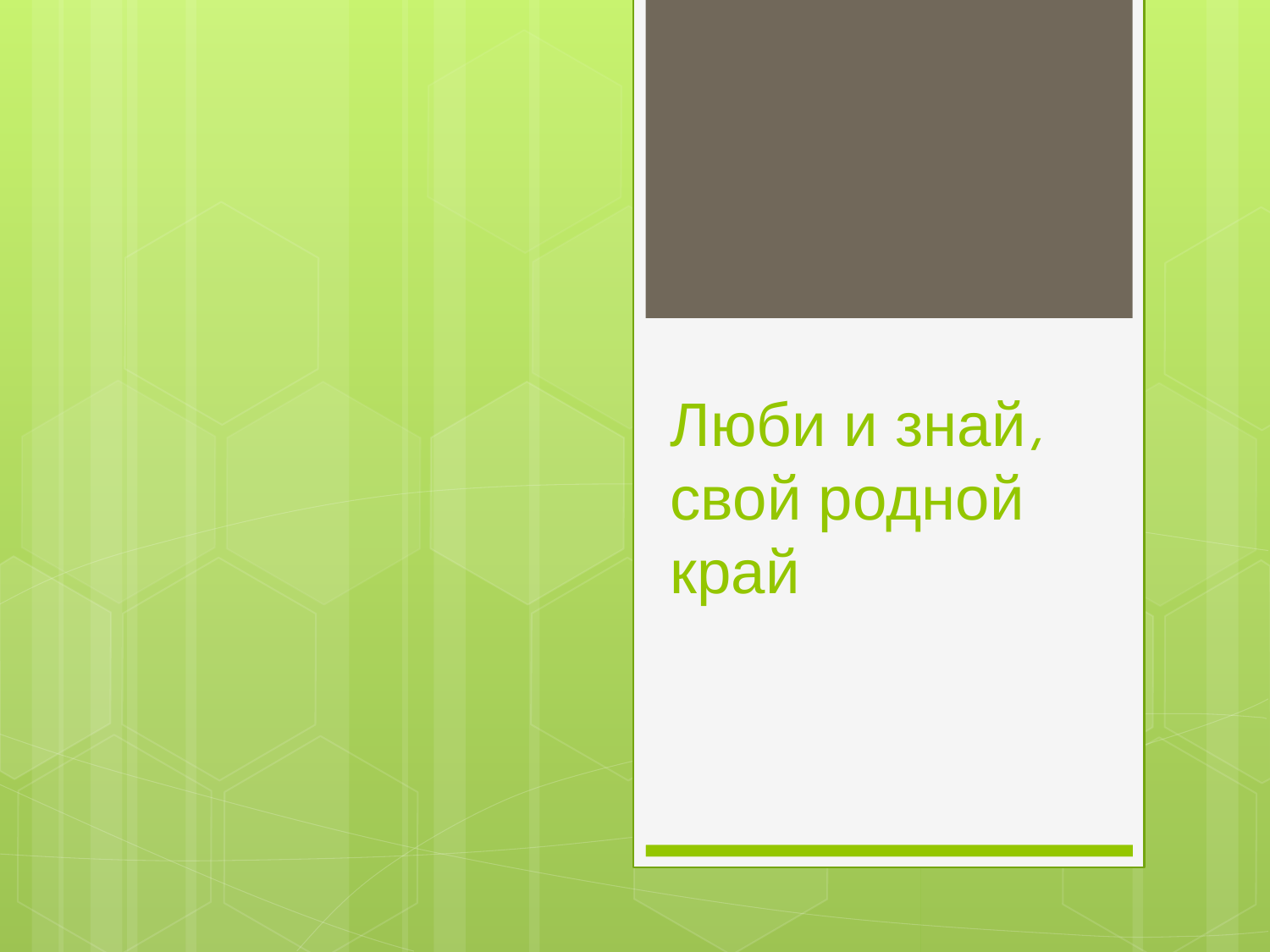

# Люби и знай, свой родной край